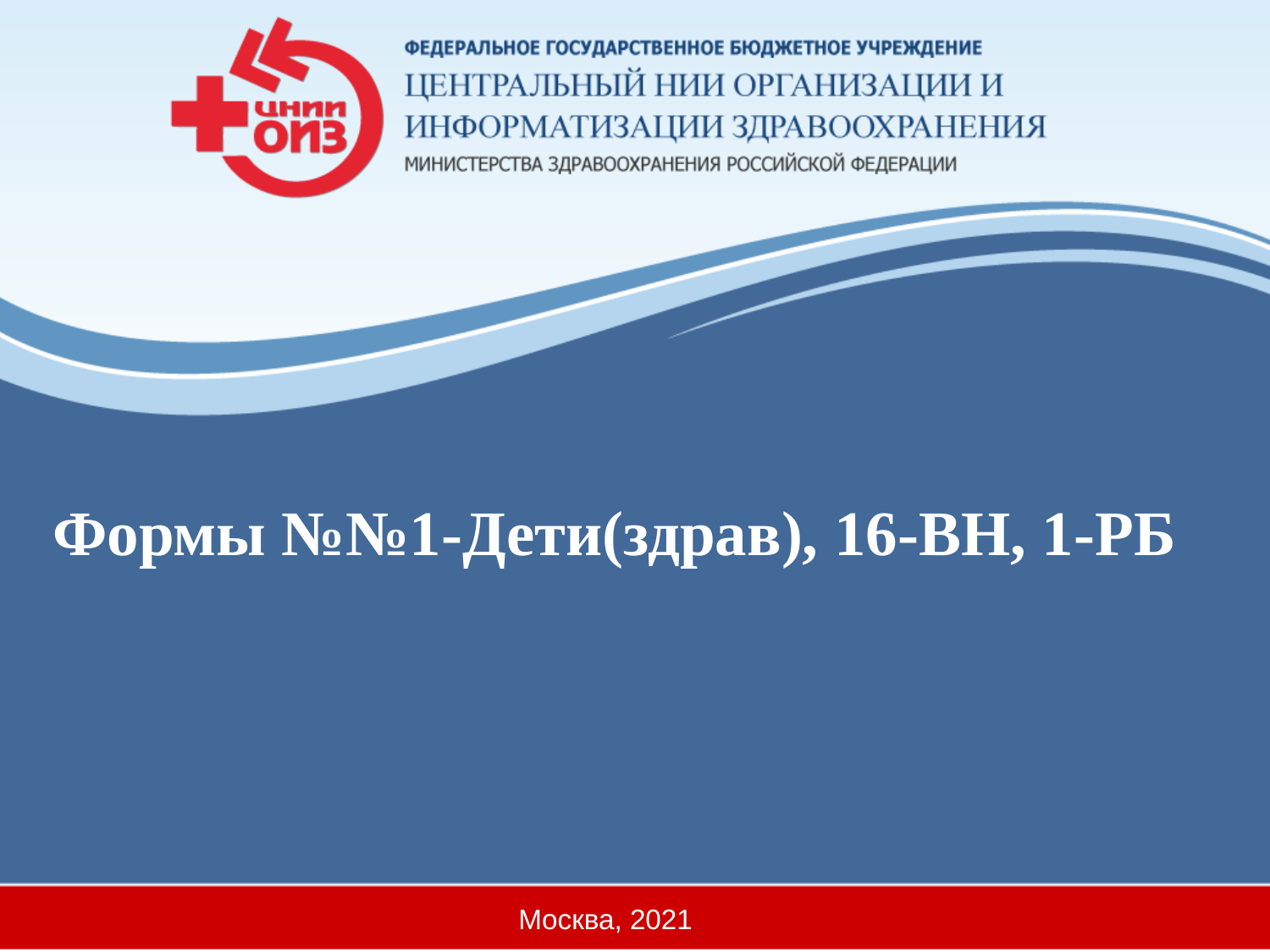

# Формы №№1-Дети(здрав), 16-ВН, 1-РБ

Москва, 2021